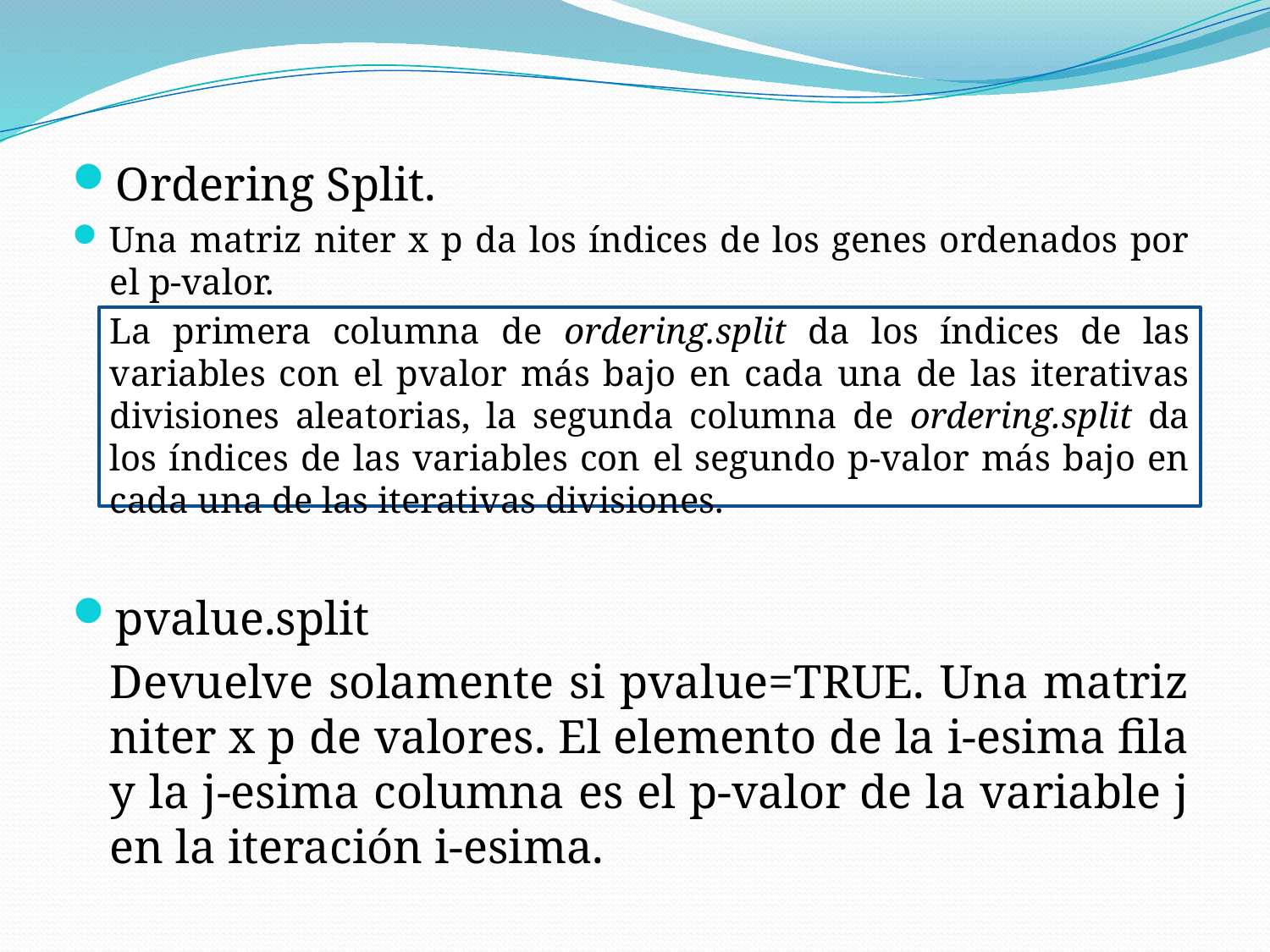

Ordering Split.
Una matriz niter x p da los índices de los genes ordenados por el p-valor.
	La primera columna de ordering.split da los índices de las variables con el pvalor más bajo en cada una de las iterativas divisiones aleatorias, la segunda columna de ordering.split da los índices de las variables con el segundo p-valor más bajo en cada una de las iterativas divisiones.

pvalue.split
	Devuelve solamente si pvalue=TRUE. Una matriz niter x p de valores. El elemento de la i-esima fila y la j-esima columna es el p-valor de la variable j en la iteración i-esima.